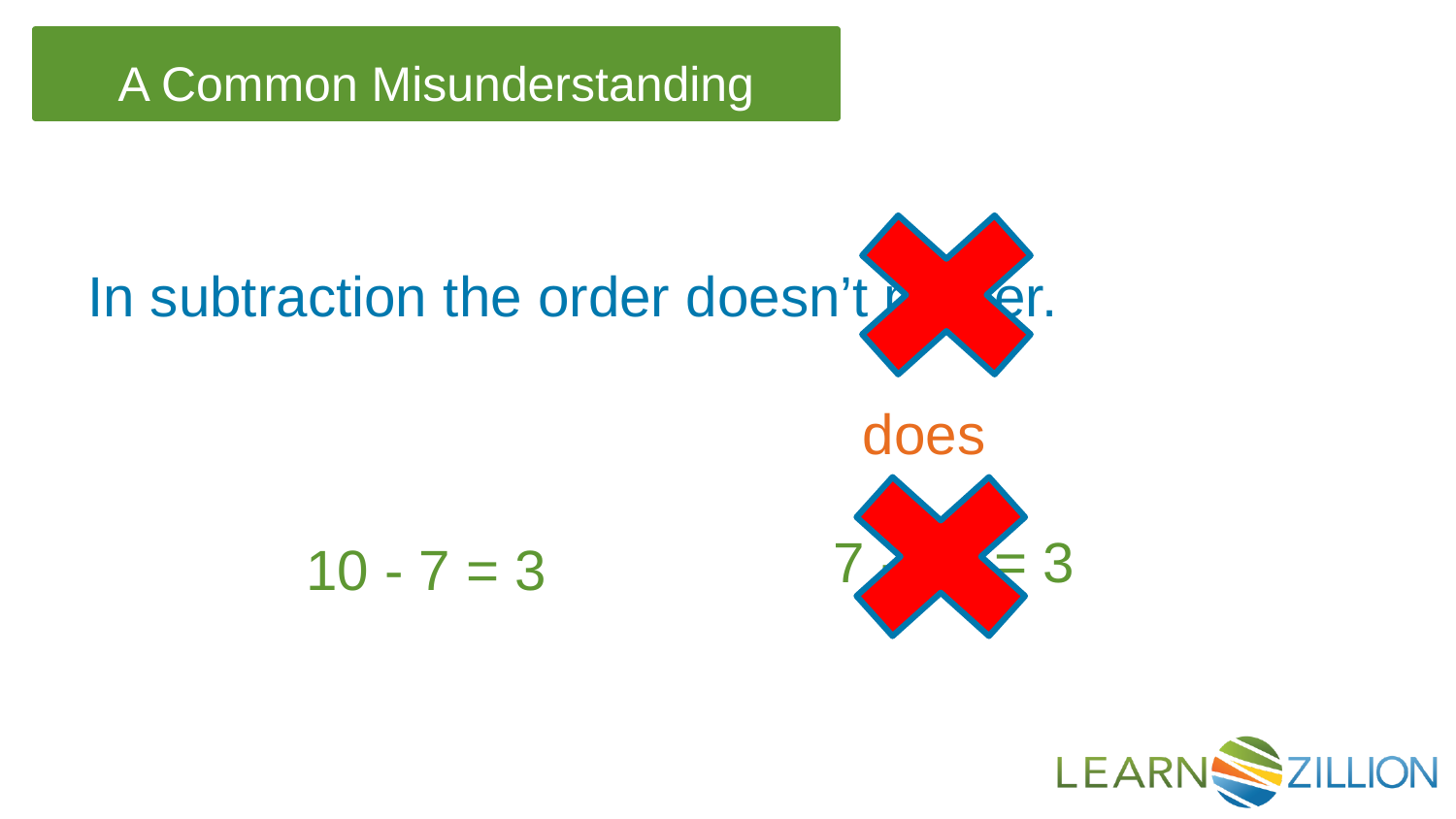

In subtraction the order doesn’t matter.
does

7 - 10 = 3
10 - 7 = 3